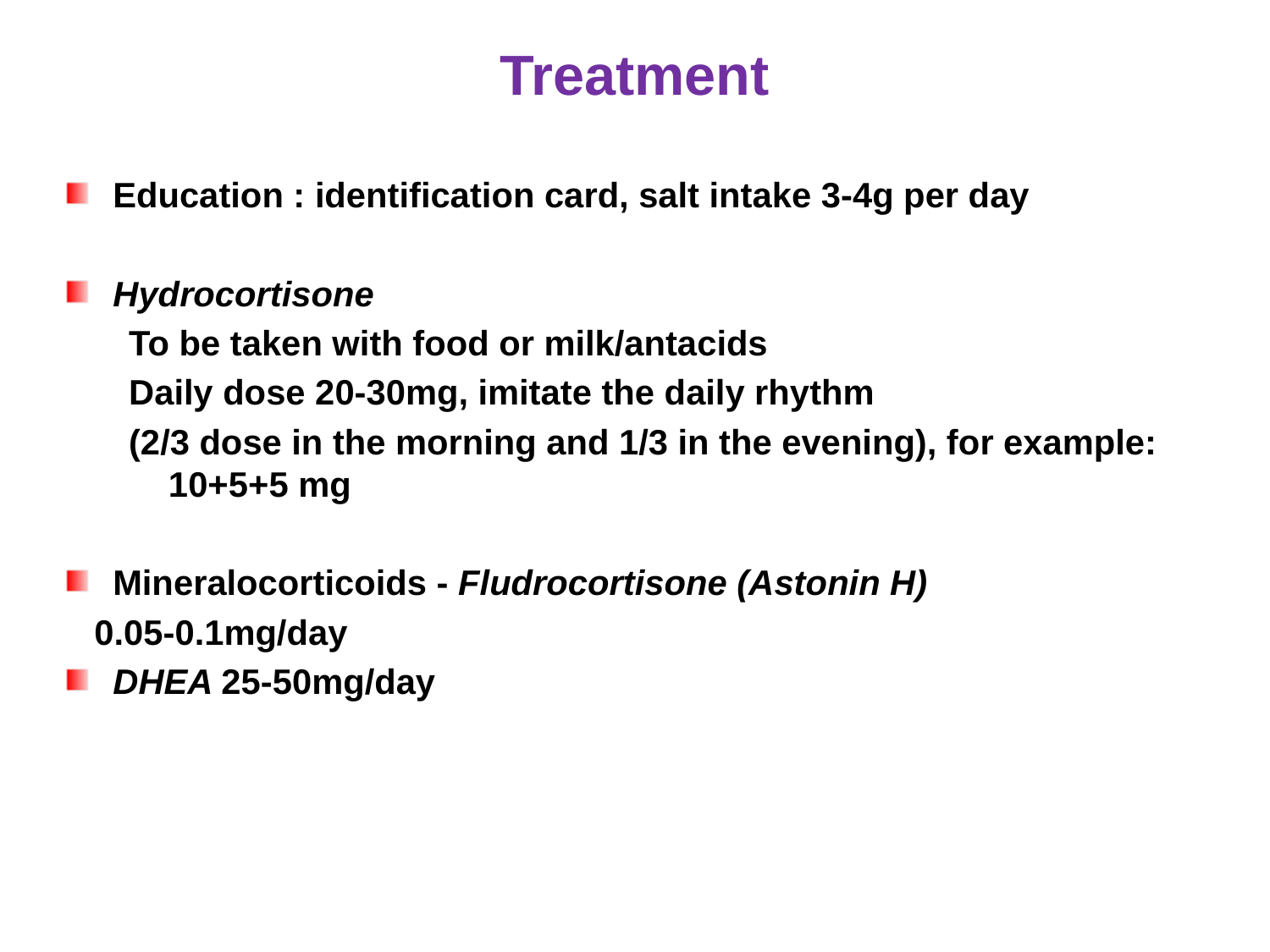

# Treatment
Education : identification card, salt intake 3-4g per day

Hydrocortisone
To be taken with food or milk/antacids
Daily dose 20-30mg, imitate the daily rhythm
(2/3 dose in the morning and 1/3 in the evening), for example: 10+5+5 mg

Mineralocorticoids - Fludrocortisone (Astonin H)
   0.05-0.1mg/day
DHEA 25-50mg/day